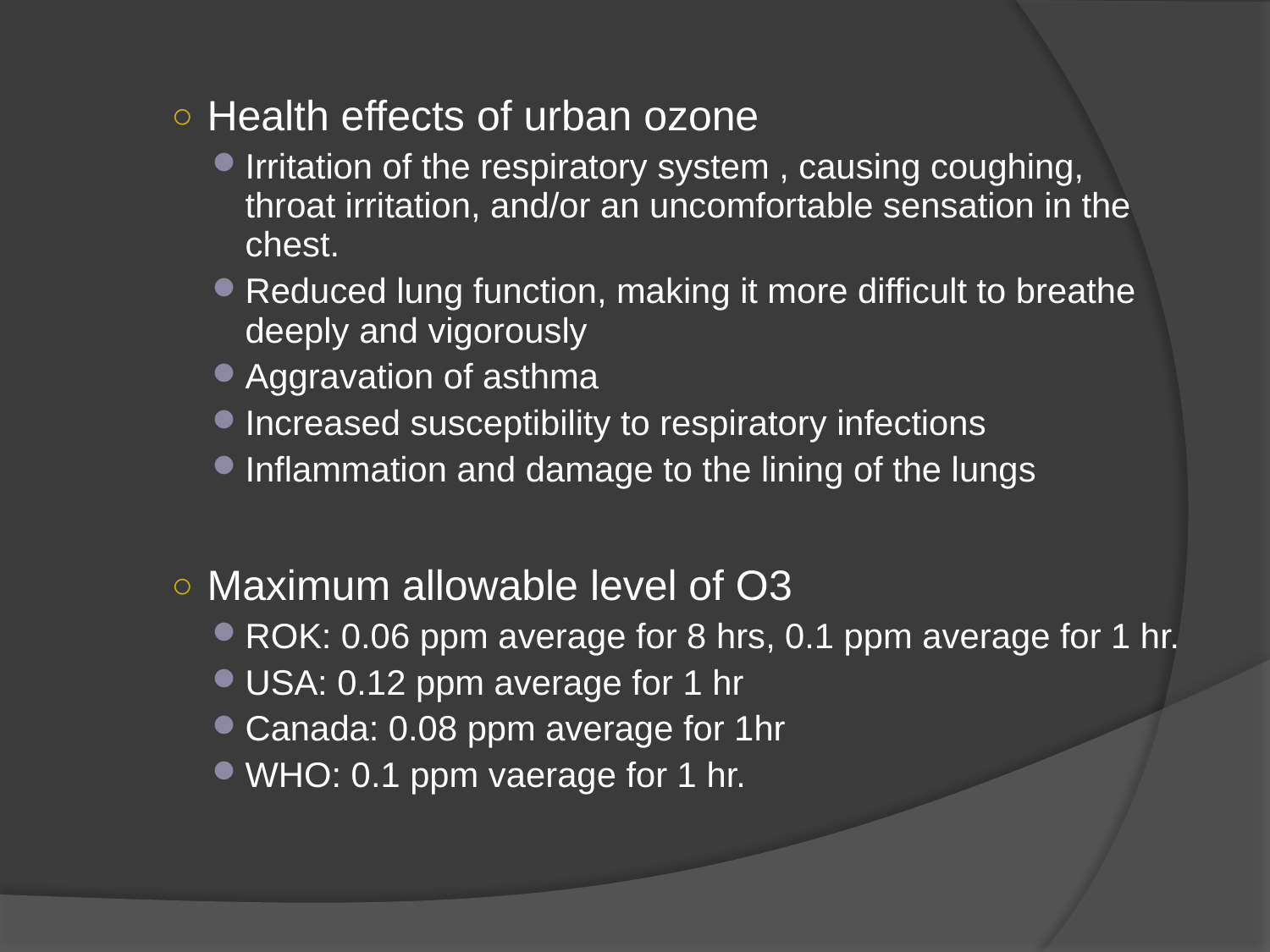

Health effects of urban ozone
Irritation of the respiratory system , causing coughing, throat irritation, and/or an uncomfortable sensation in the chest.
Reduced lung function, making it more difficult to breathe deeply and vigorously
Aggravation of asthma
Increased susceptibility to respiratory infections
Inflammation and damage to the lining of the lungs

Maximum allowable level of O3
ROK: 0.06 ppm average for 8 hrs, 0.1 ppm average for 1 hr.
USA: 0.12 ppm average for 1 hr
Canada: 0.08 ppm average for 1hr
WHO: 0.1 ppm vaerage for 1 hr.